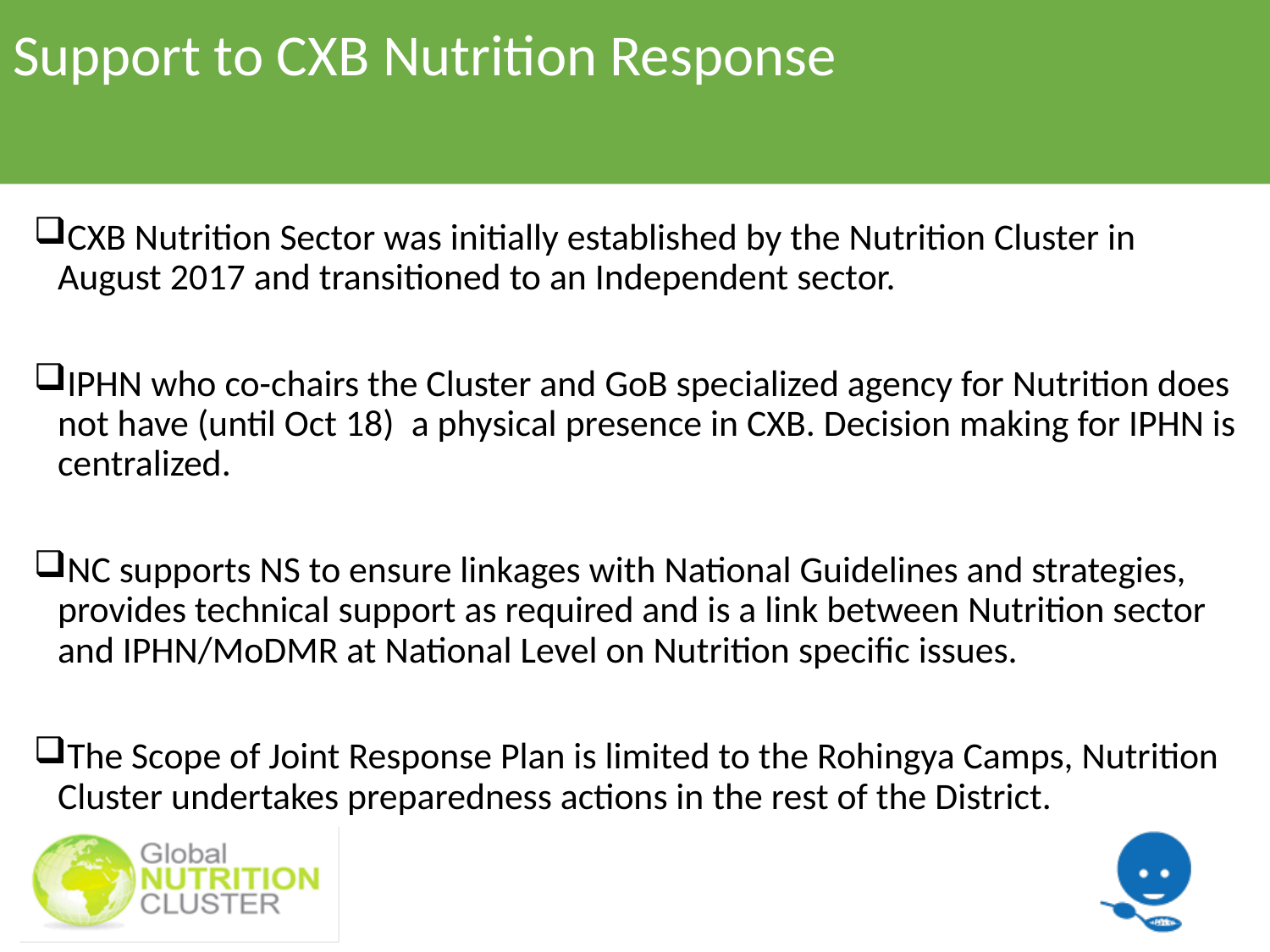

# Support to CXB Nutrition Response
CXB Nutrition Sector was initially established by the Nutrition Cluster in August 2017 and transitioned to an Independent sector.

IPHN who co-chairs the Cluster and GoB specialized agency for Nutrition does not have (until Oct 18)  a physical presence in CXB. Decision making for IPHN is centralized.

NC supports NS to ensure linkages with National Guidelines and strategies, provides technical support as required and is a link between Nutrition sector and IPHN/MoDMR at National Level on Nutrition specific issues.

The Scope of Joint Response Plan is limited to the Rohingya Camps, Nutrition Cluster undertakes preparedness actions in the rest of the District.